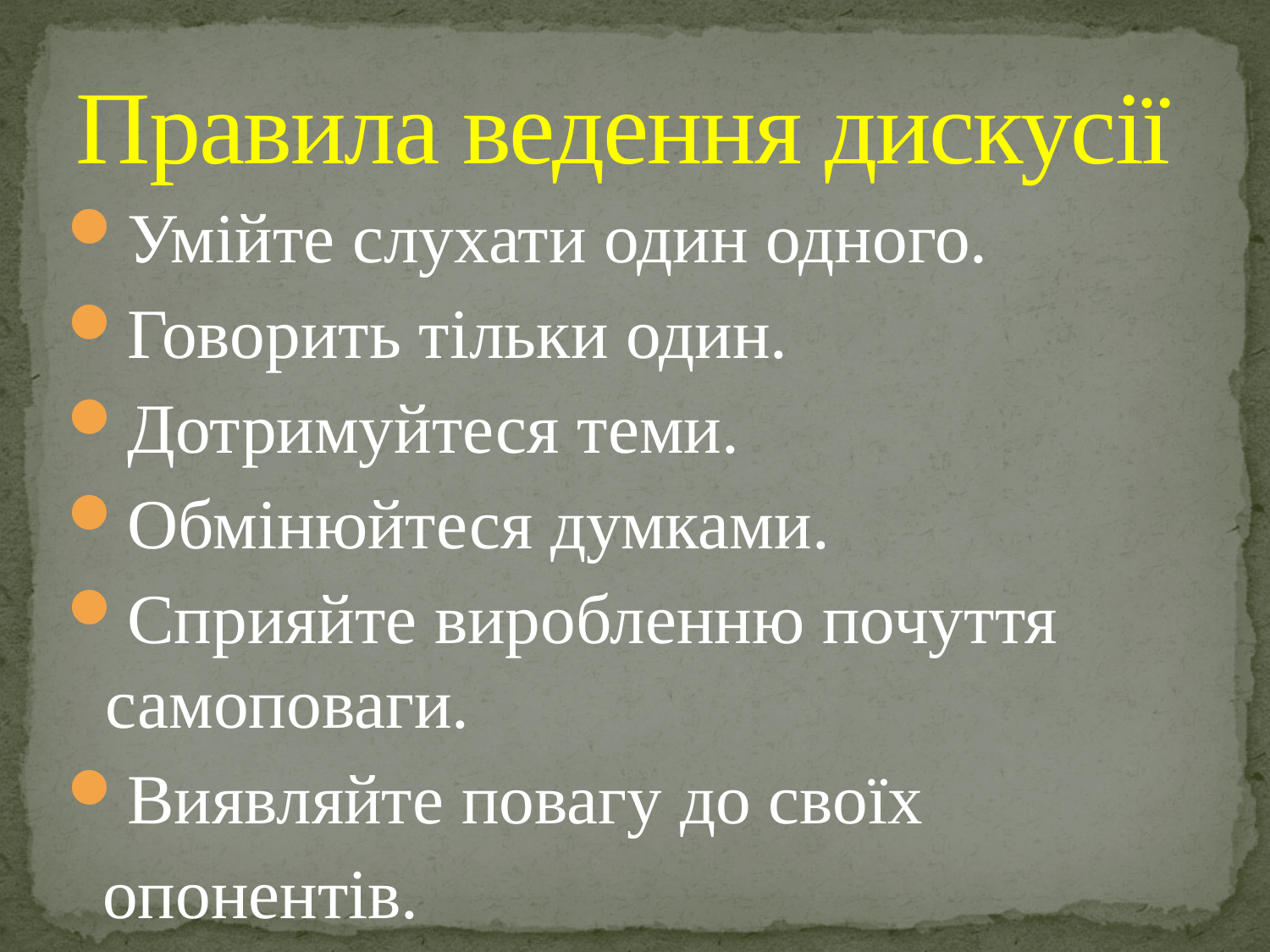

# Правила ведення дискусії
Умійте слухати один одного.
Говорить тільки один.
Дотримуйтеся теми.
Обмінюйтеся думками.
Сприяйте виробленню почуття самоповаги.
Виявляйте повагу до своїх
  опонентів.